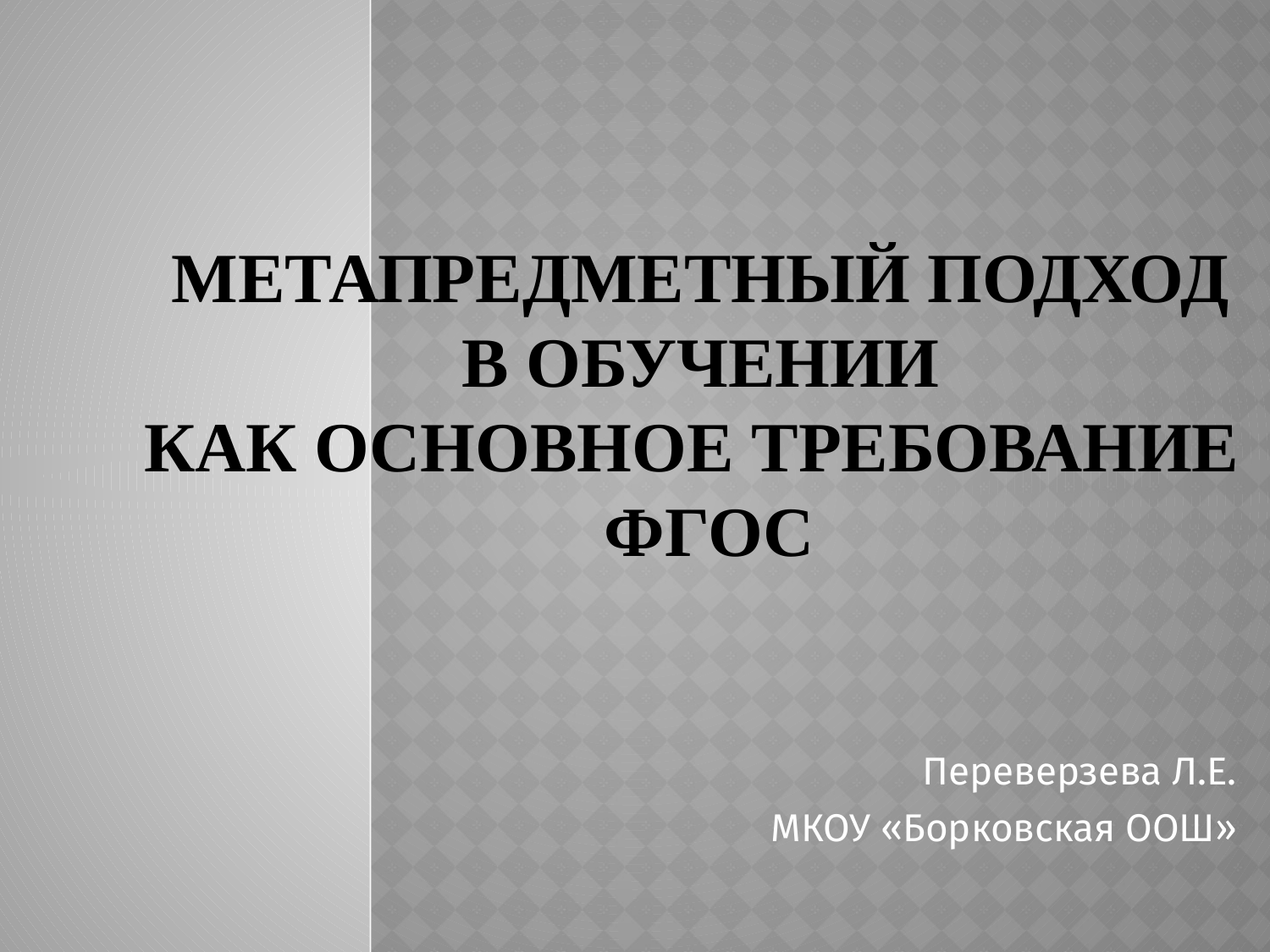

#
МЕТАПРЕДМЕТНЫЙ ПОДХОД
В ОБУЧЕНИИ
КАК ОСНОВНОЕ ТРЕБОВАНИЕ
ФГОС
Переверзева Л.Е.
МКОУ «Борковская ООШ»